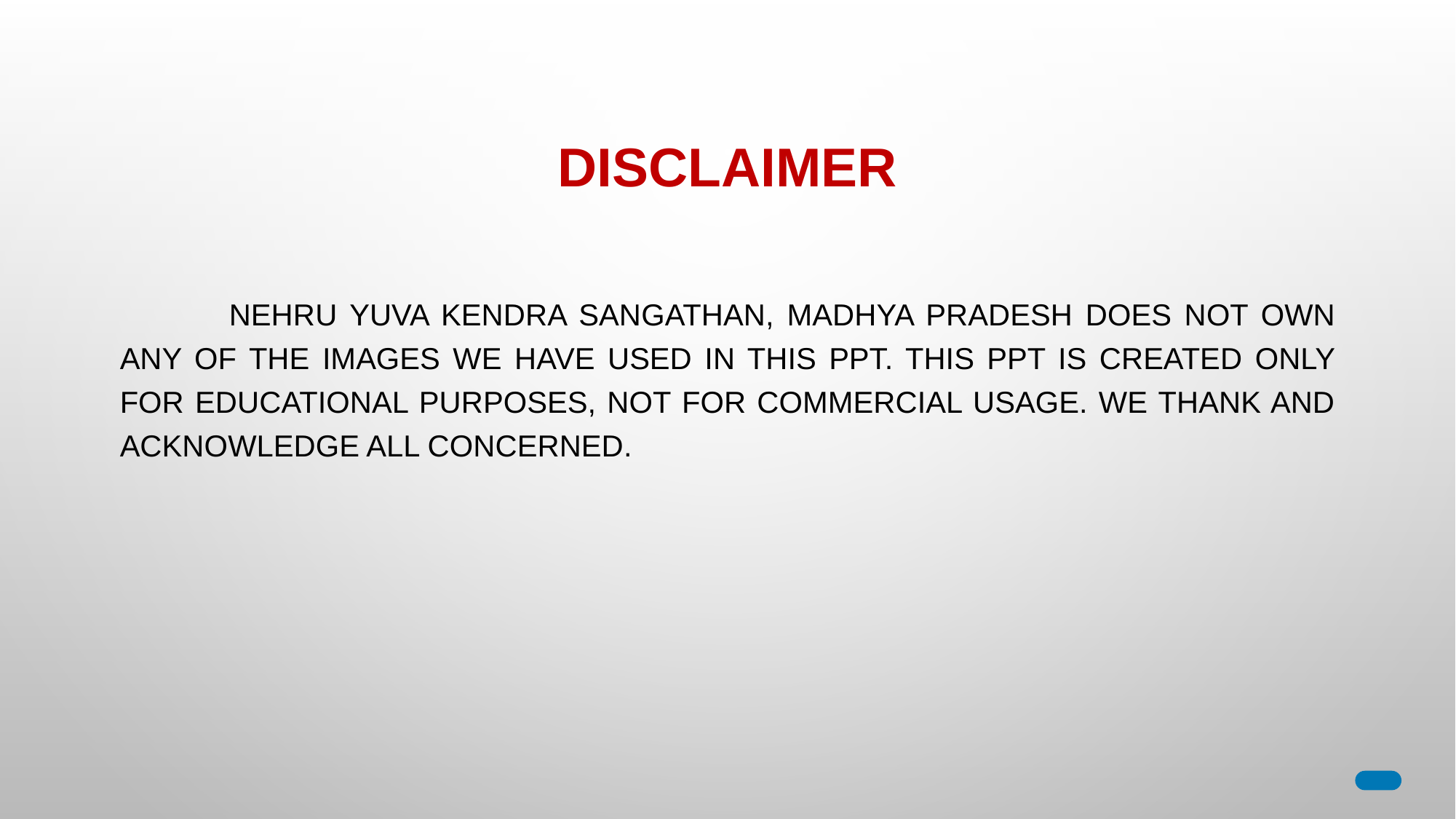

# Disclaimer
	Nehru Yuva Kendra Sangathan, Madhya Pradesh does not own any of the images we have used in this PPT. This PPT is created only for educational purposes, not for commercial usage. We thank and acknowledge all concerned.